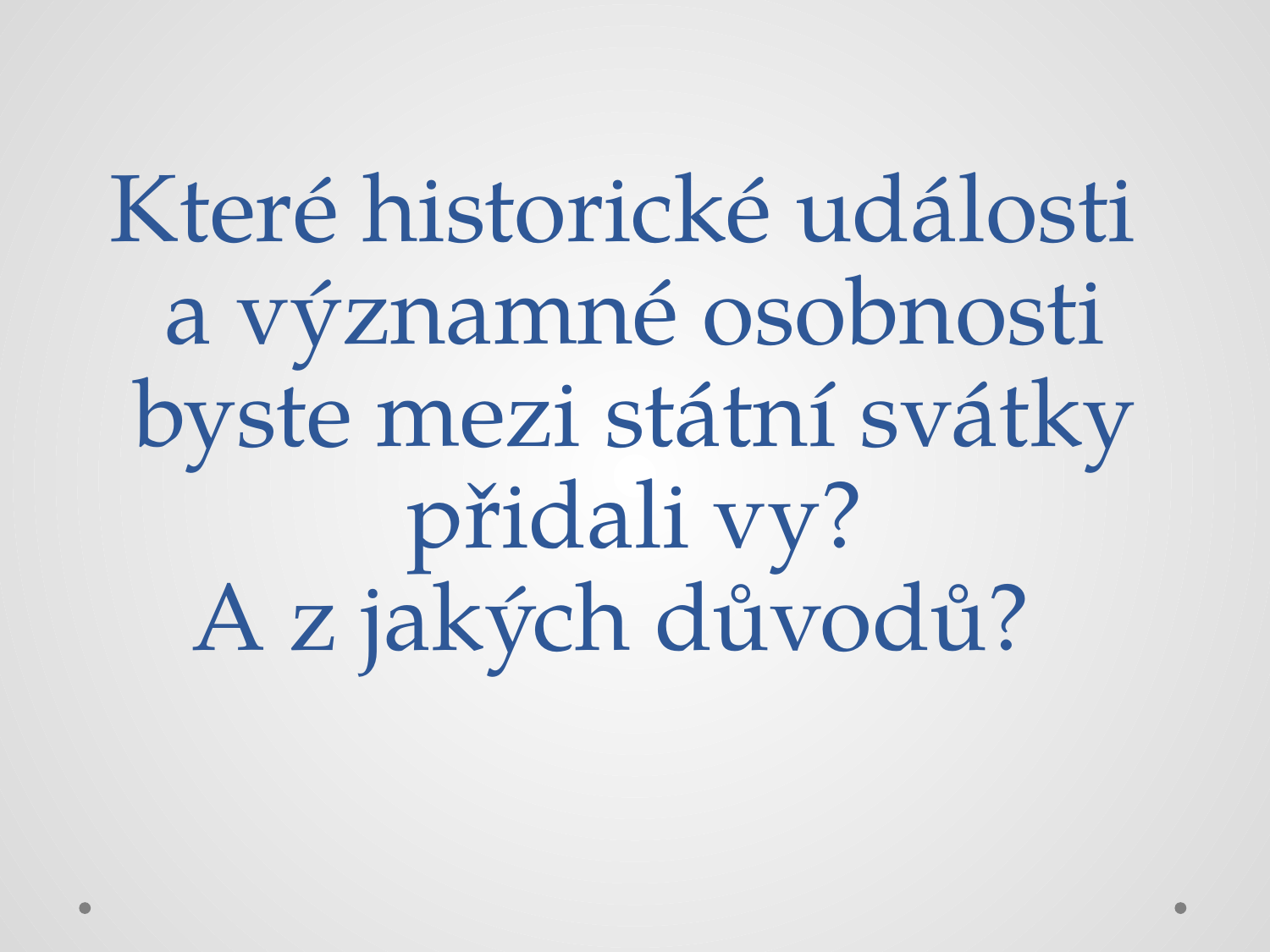

# Které historické události a významné osobnosti byste mezi státní svátky přidali vy? A z jakých důvodů?